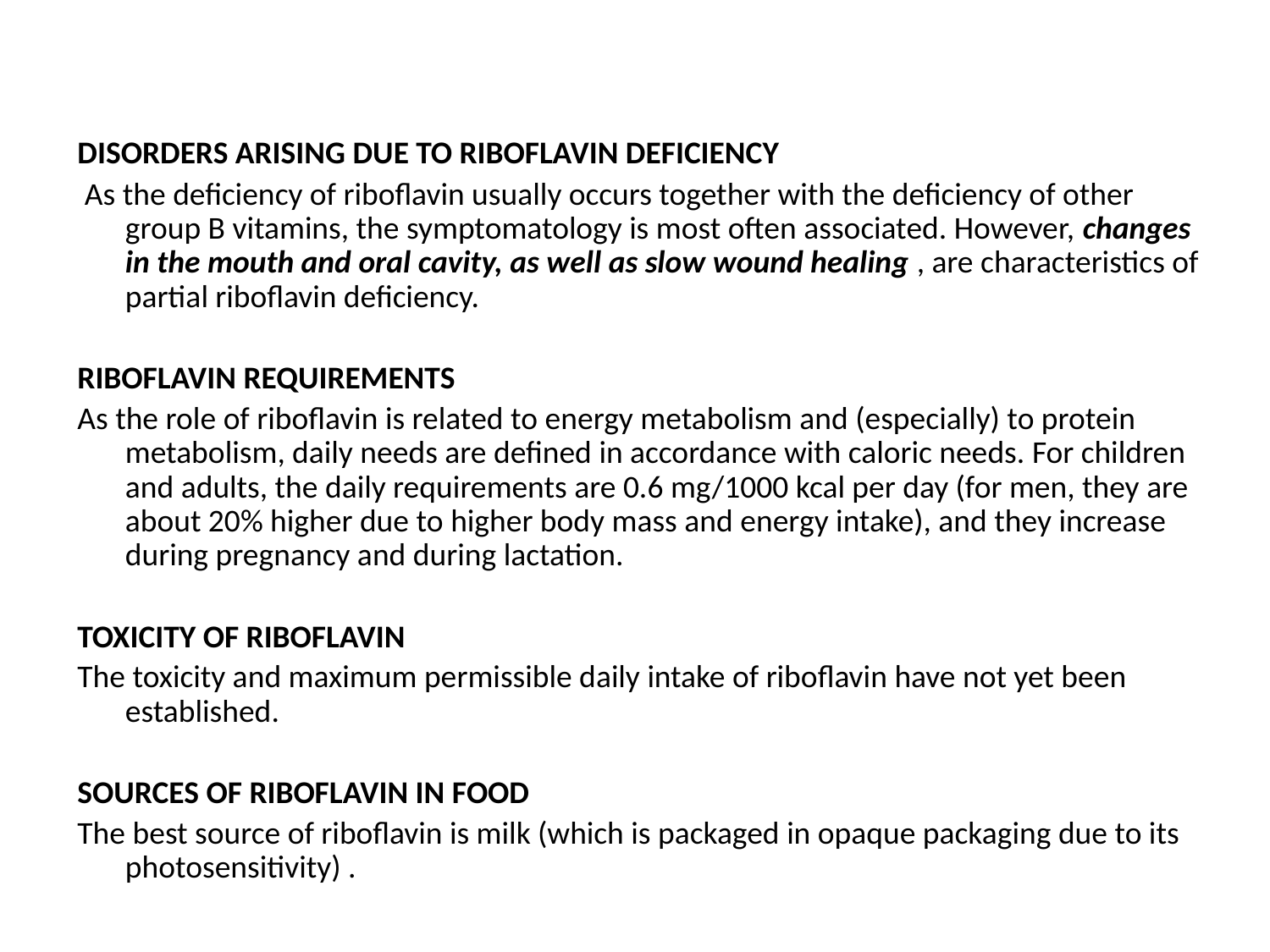

DISORDERS ARISING DUE TO RIBOFLAVIN DEFICIENCY
 As the deficiency of riboflavin usually occurs together with the deficiency of other group B vitamins, the symptomatology is most often associated. However, changes in the mouth and oral cavity, as well as slow wound healing , are characteristics of partial riboflavin deficiency.

RIBOFLAVIN REQUIREMENTS
As the role of riboflavin is related to energy metabolism and (especially) to protein metabolism, daily needs are defined in accordance with caloric needs. For children and adults, the daily requirements are 0.6 mg/1000 kcal per day (for men, they are about 20% higher due to higher body mass and energy intake), and they increase during pregnancy and during lactation.

TOXICITY OF RIBOFLAVIN
The toxicity and maximum permissible daily intake of riboflavin have not yet been established.

SOURCES OF RIBOFLAVIN IN FOOD
The best source of riboflavin is milk (which is packaged in opaque packaging due to its photosensitivity) .